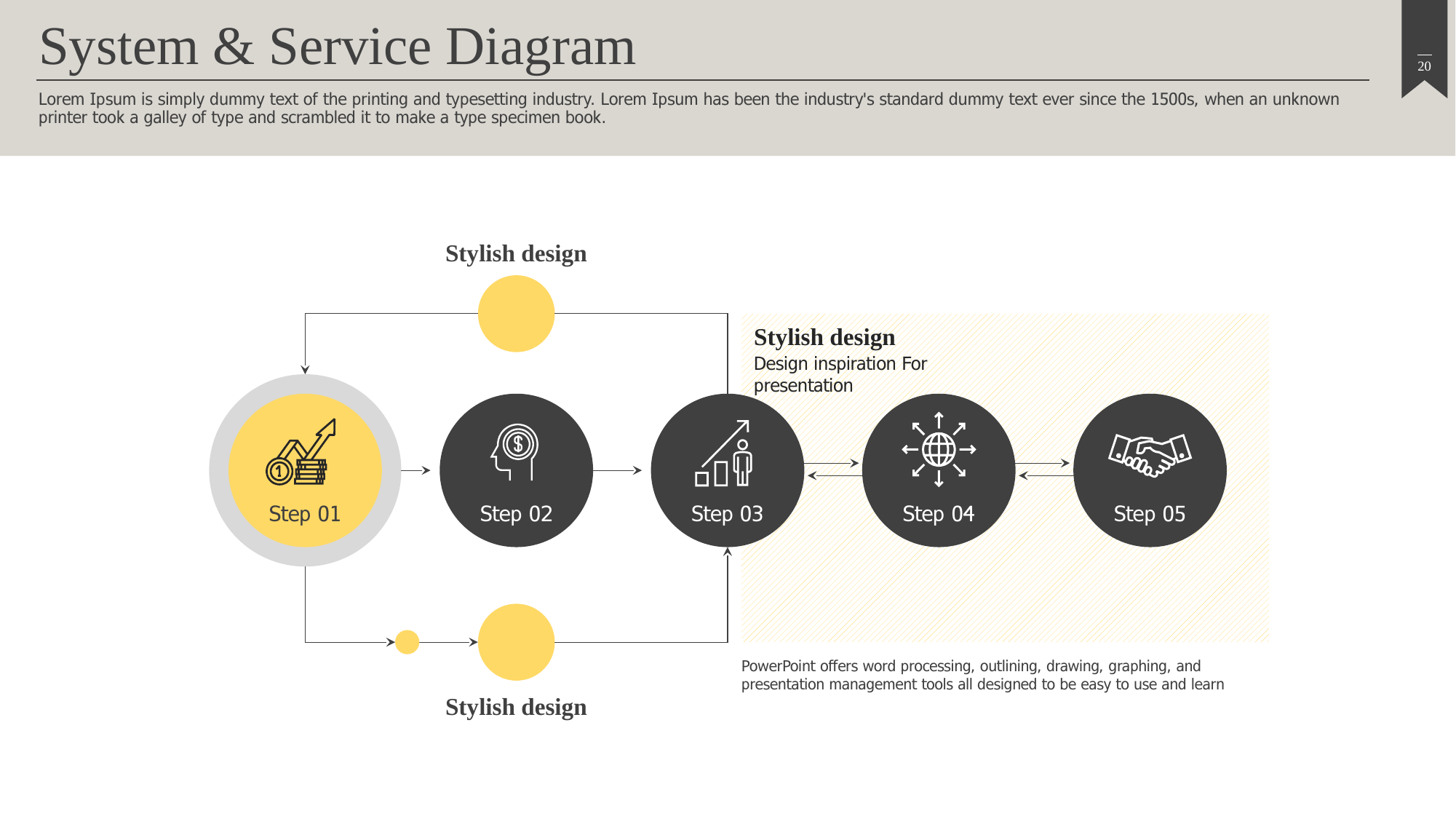

System & Service Diagram
Lorem Ipsum is simply dummy text of the printing and typesetting industry. Lorem Ipsum has been the industry's standard dummy text ever since the 1500s, when an unknown printer took a galley of type and scrambled it to make a type specimen book.
Stylish design

Stylish design
Design inspiration For presentation

Step 01
Step 02
Step 03
Step 04
Step 05

PowerPoint offers word processing, outlining, drawing, graphing, and presentation management tools all designed to be easy to use and learn
Stylish design